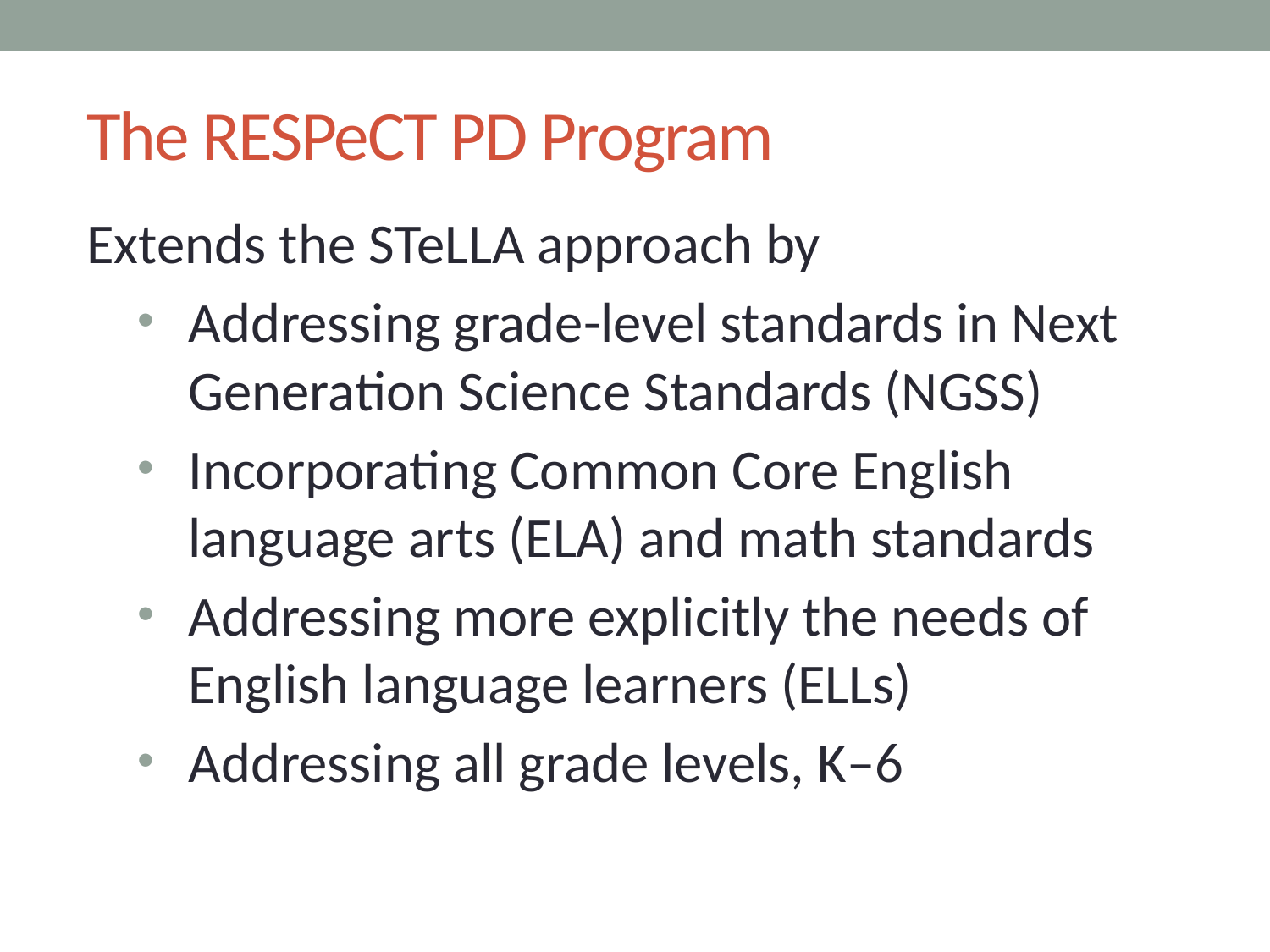

# The RESPeCT PD Program
Extends the STeLLA approach by
Addressing grade-level standards in Next Generation Science Standards (NGSS)
Incorporating Common Core English language arts (ELA) and math standards
Addressing more explicitly the needs of English language learners (ELLs)
Addressing all grade levels, K–6